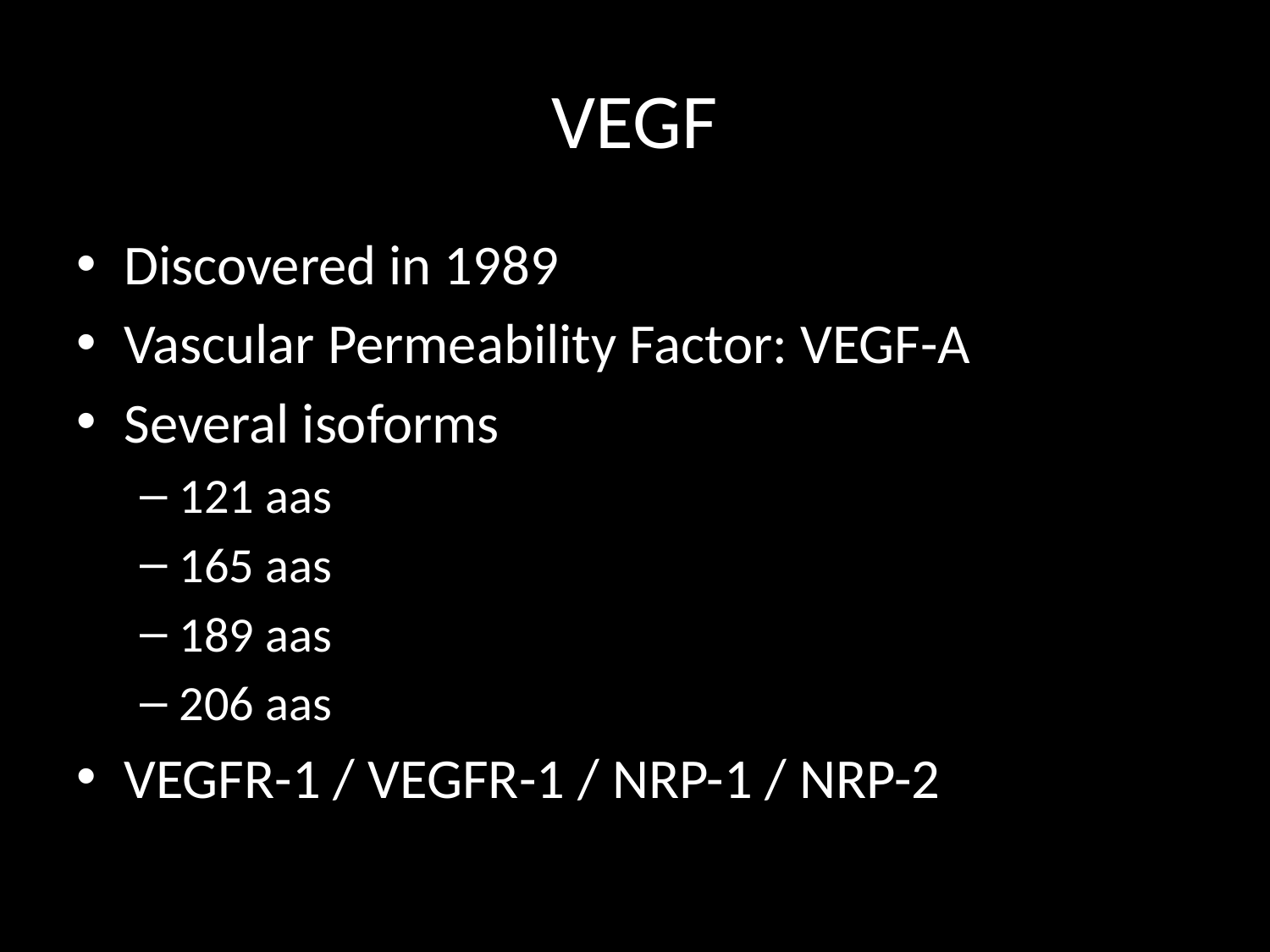

# VEGF
Discovered in 1989
Vascular Permeability Factor: VEGF-A
Several isoforms
121 aas
165 aas
189 aas
206 aas
VEGFR-1 / VEGFR-1 / NRP-1 / NRP-2